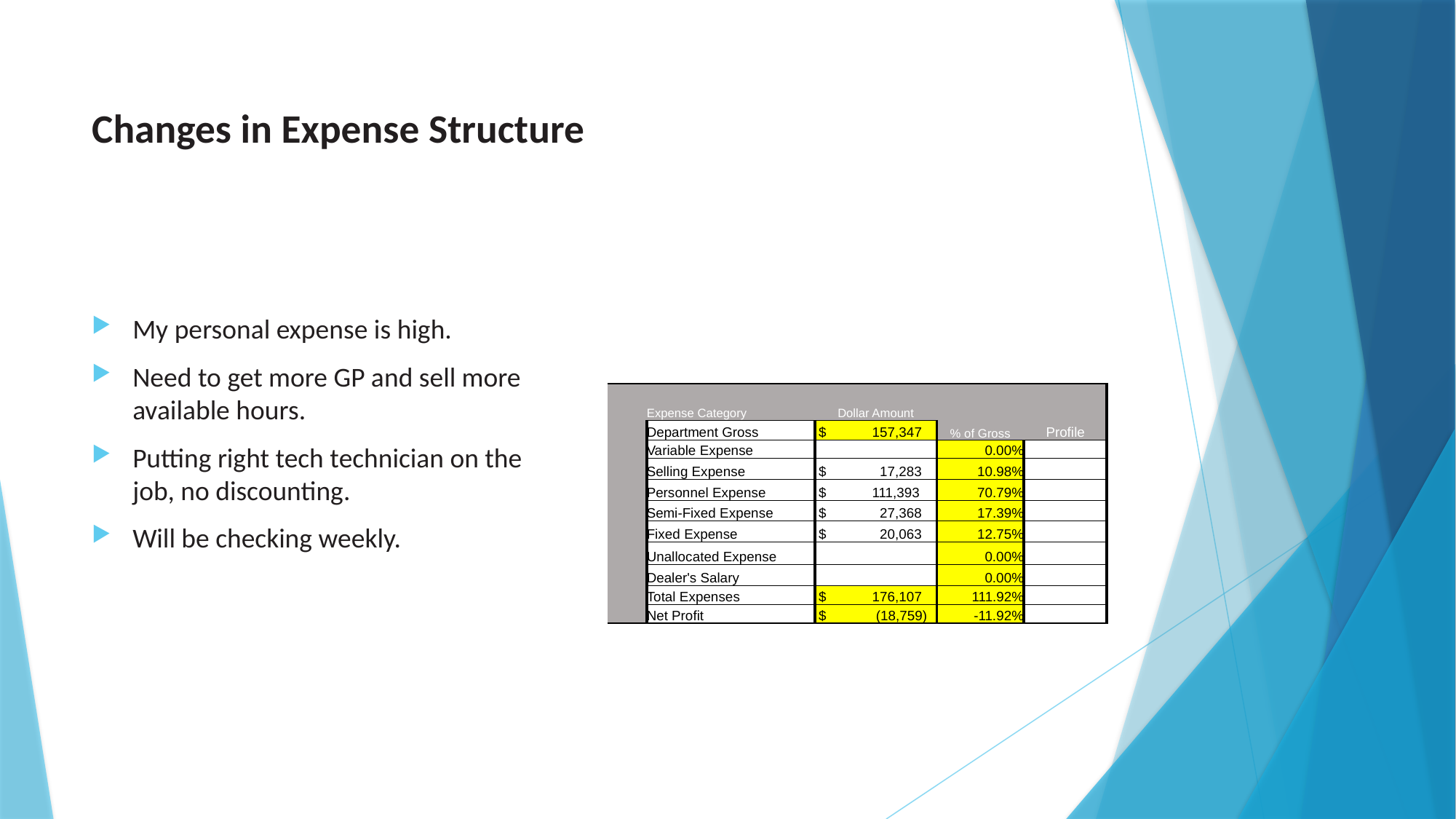

# Changes in Expense Structure

My personal expense is high.
Need to get more GP and sell more available hours.
Putting right tech technician on the job, no discounting.
Will be checking weekly.

|  |  |  |  |  |
| --- | --- | --- | --- | --- |
|  | Expense Category | Dollar Amount |  |  |
|  | Department Gross | $ 157,347 | % of Gross | Profile |
|  | Variable Expense |  | 0.00% |  |
|  | Selling Expense | $ 17,283 | 10.98% |  |
|  | Personnel Expense | $ 111,393 | 70.79% |  |
|  | Semi-Fixed Expense | $ 27,368 | 17.39% |  |
|  | Fixed Expense | $ 20,063 | 12.75% |  |
|  | Unallocated Expense |  | 0.00% |  |
|  | Dealer's Salary |  | 0.00% |  |
|  | Total Expenses | $ 176,107 | 111.92% |  |
|  | Net Profit | $ (18,759) | -11.92% |  |